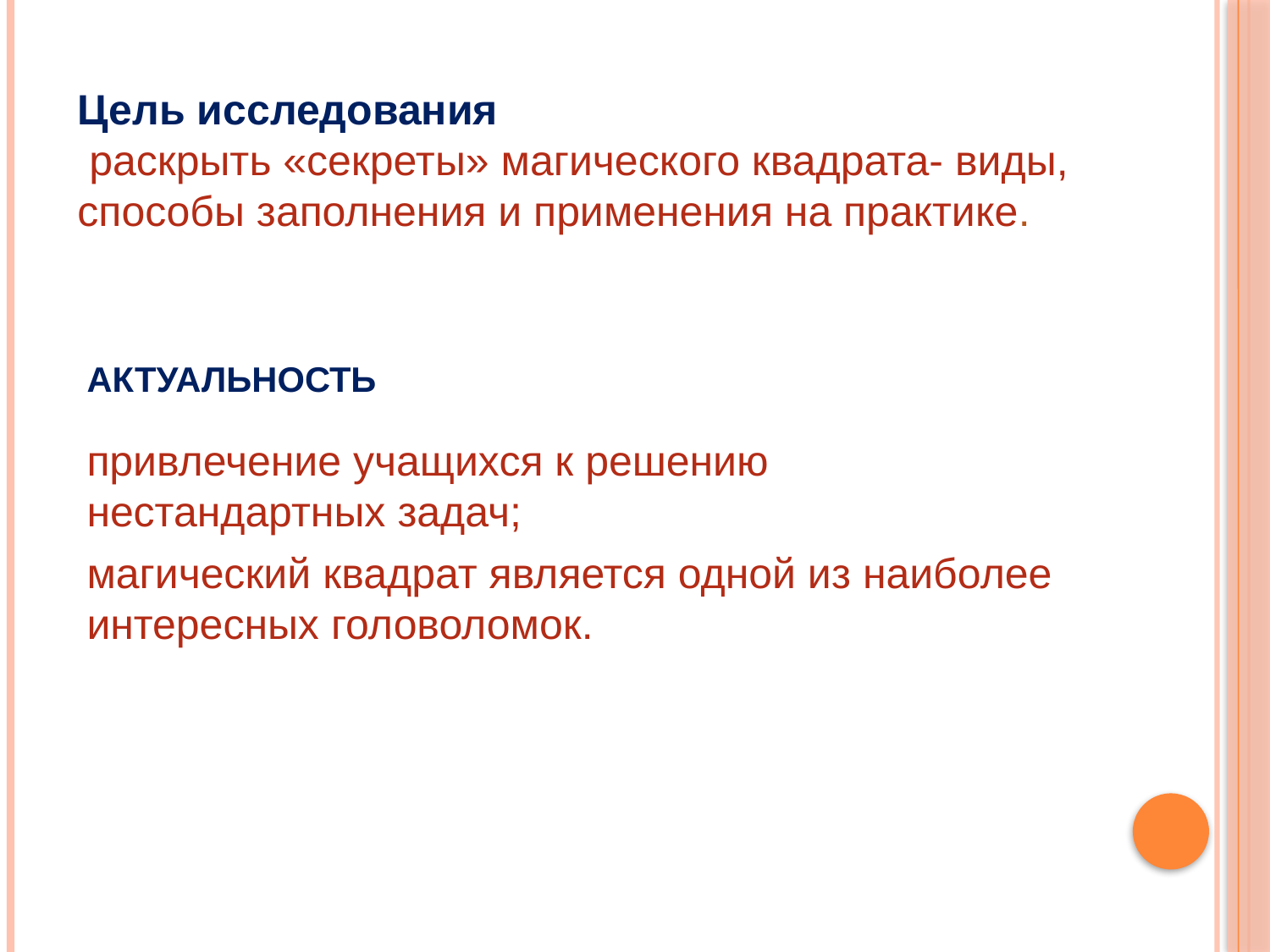

Цель исследования
 раскрыть «секреты» магического квадрата- виды, способы заполнения и применения на практике.
# Актуальность
привлечение учащихся к решению нестандартных задач;
магический квадрат является одной из наиболее интересных головоломок.